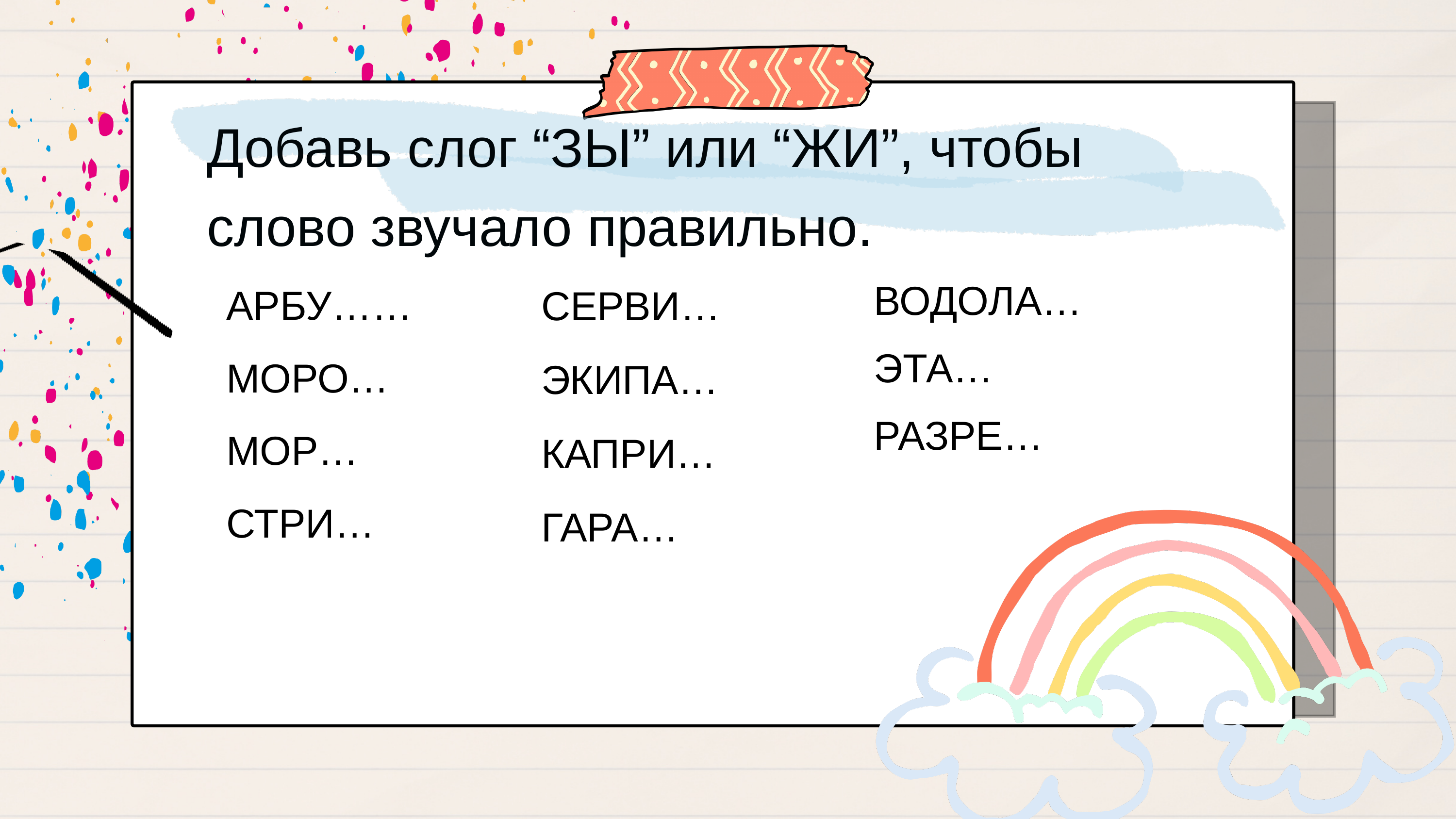

Добавь слог “ЗЫ” или “ЖИ”, чтобы слово звучало правильно.

СЕРВИ…
ЭКИПА…
КАПРИ…
ГАРА…

АРБУ……МОРО…
МОР…
СТРИ…

ВОДОЛА…
ЭТА…
РАЗРЕ…